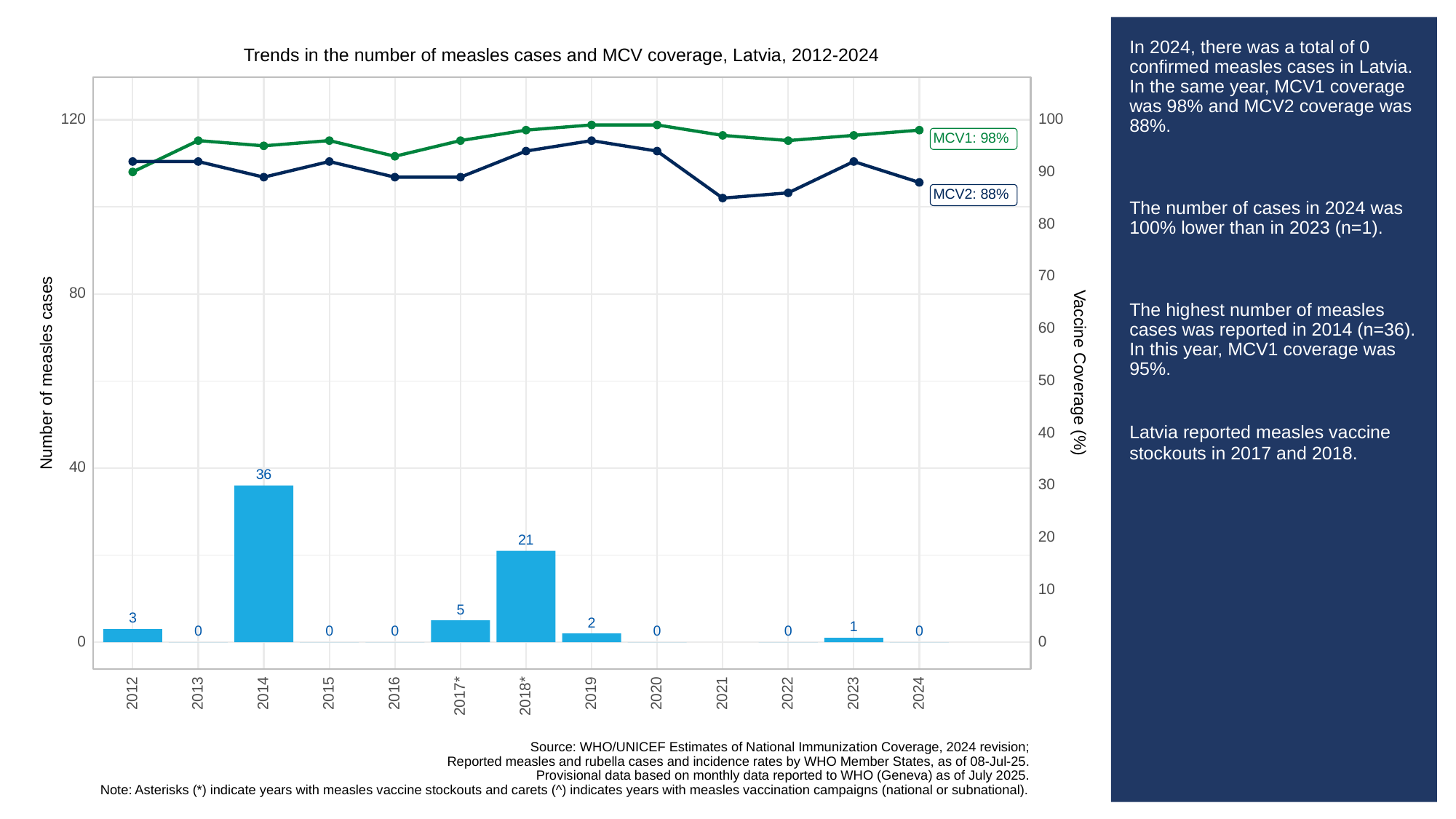

# In 2024, there was a total of 0 confirmed measles cases in Latvia. In the same year, MCV1 coverage was 98% and MCV2 coverage was 88%.

The number of cases in 2024 was 100% lower than in 2023 (n=1).

The highest number of measles cases was reported in 2014 (n=36). In this year, MCV1 coverage was 95%.

Latvia reported measles vaccine stockouts in 2017 and 2018.

Trends in the number of measles cases and MCV coverage, Latvia, 2012-2024

120
100

MCV1: 98%

90

MCV2: 88%

80
70
80

60
Vaccine Coverage (%)
Number of measles cases
50

40
40

36
30

20
21

10
5
3
2

1
0
0
0
0
0
0

0
0

2013
2023
2012
2014
2015
2016
2019
2020
2021
2022
2024
2017*
2018*
Source: WHO/UNICEF Estimates of National Immunization Coverage, 2024 revision;
Reported measles and rubella cases and incidence rates by WHO Member States, as of 08-Jul-25.
Provisional data based on monthly data reported to WHO (Geneva) as of July 2025.
Note: Asterisks (*) indicate years with measles vaccine stockouts and carets (^) indicates years with measles vaccination campaigns (national or subnational).